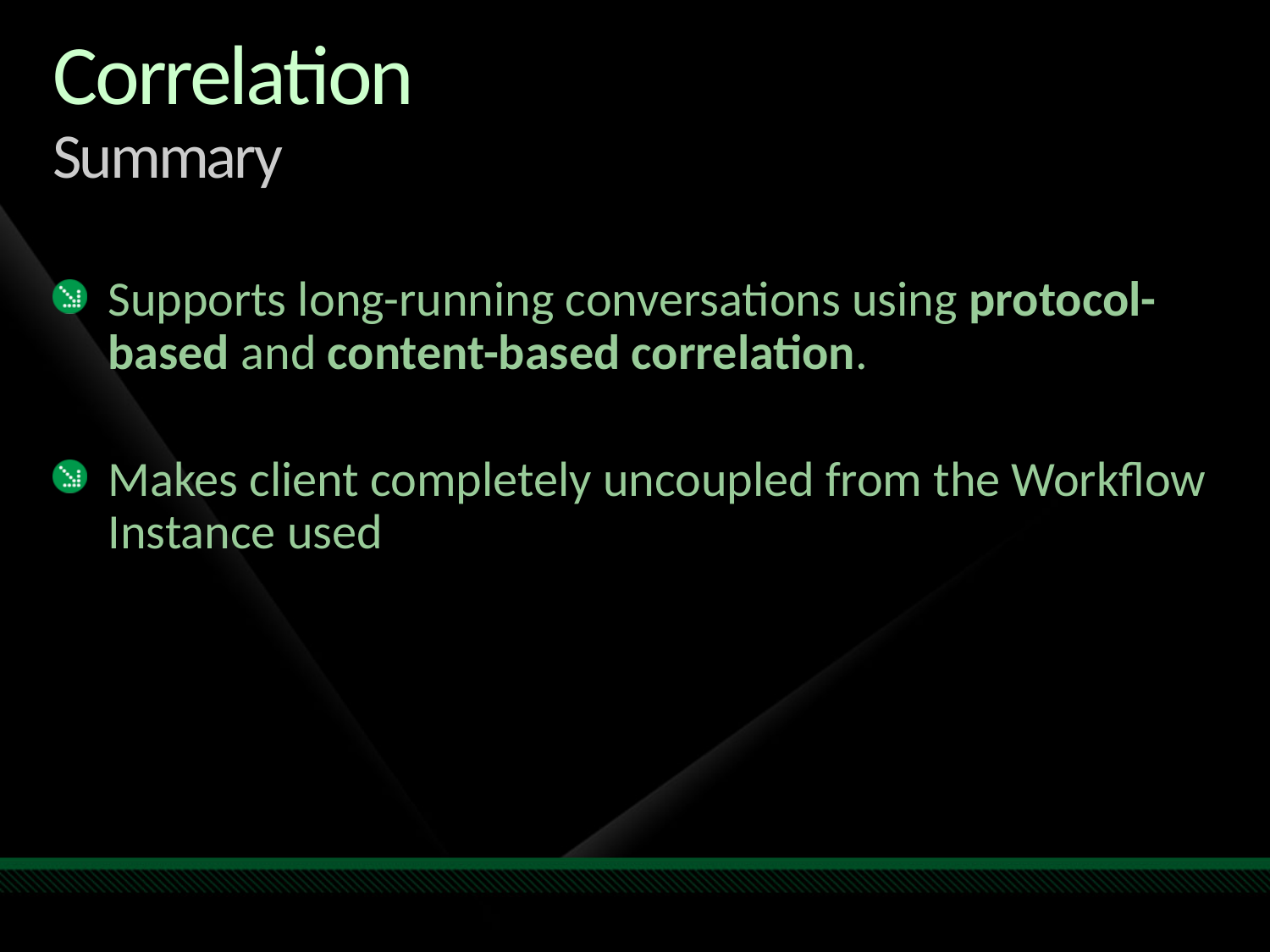

# Correlation Summary

Supports long-running conversations using protocol-based and content-based correlation.

Makes client completely uncoupled from the Workflow Instance used